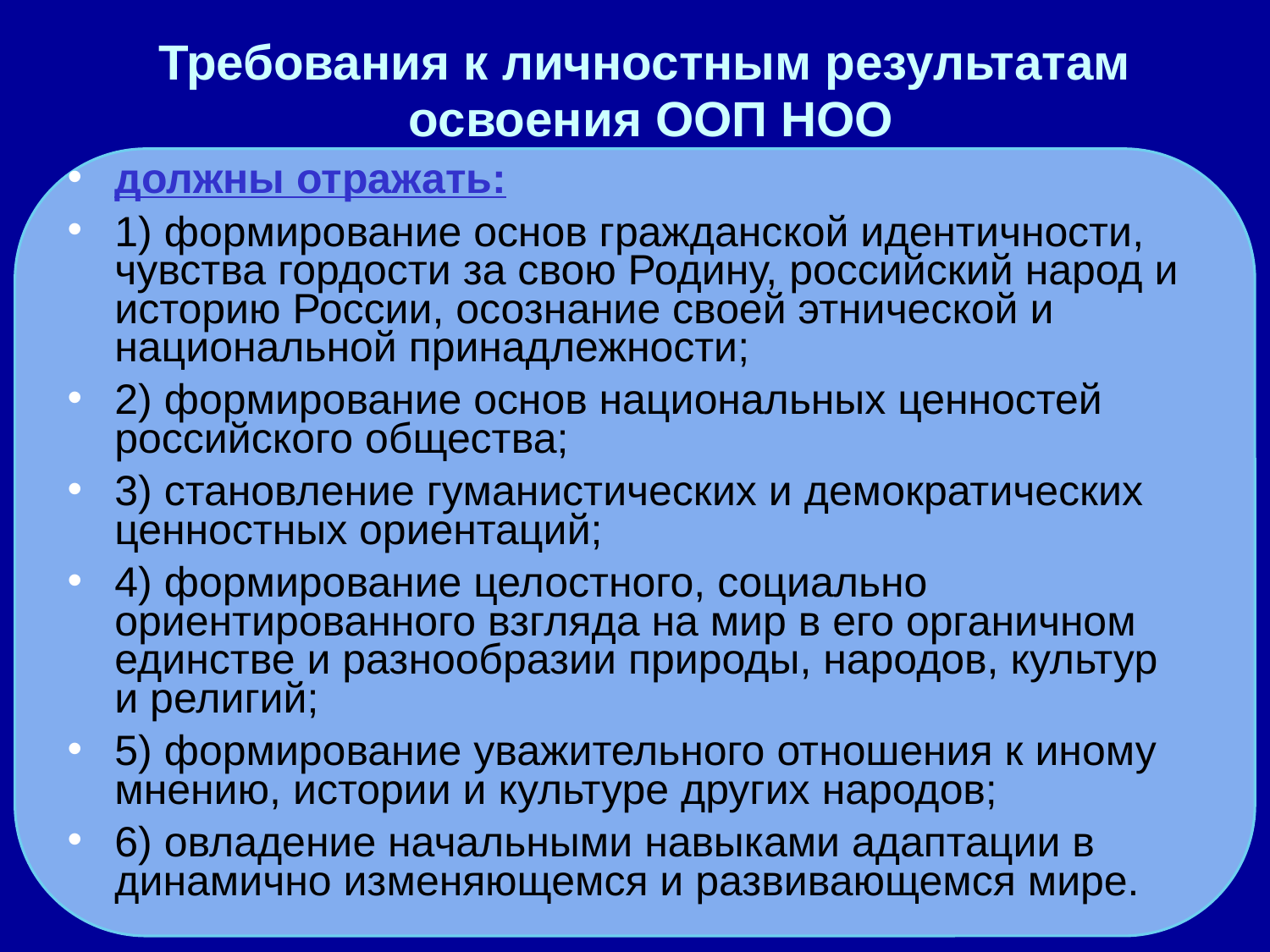

Требования к личностным результатам
освоения ООП НОО

должны отражать:
1) формирование основ гражданской идентичности, чувства гордости за свою Родину, российский народ и историю России, осознание своей этнической и национальной принадлежности;
2) формирование основ национальных ценностей российского общества;
3) становление гуманистических и демократических ценностных ориентаций;
4) формирование целостного, социально ориентированного взгляда на мир в его органичном единстве и разнообразии природы, народов, культур и религий;
5) формирование уважительного отношения к иному мнению, истории и культуре других народов;
6) овладение начальными навыками адаптации в динамично изменяющемся и развивающемся мире.